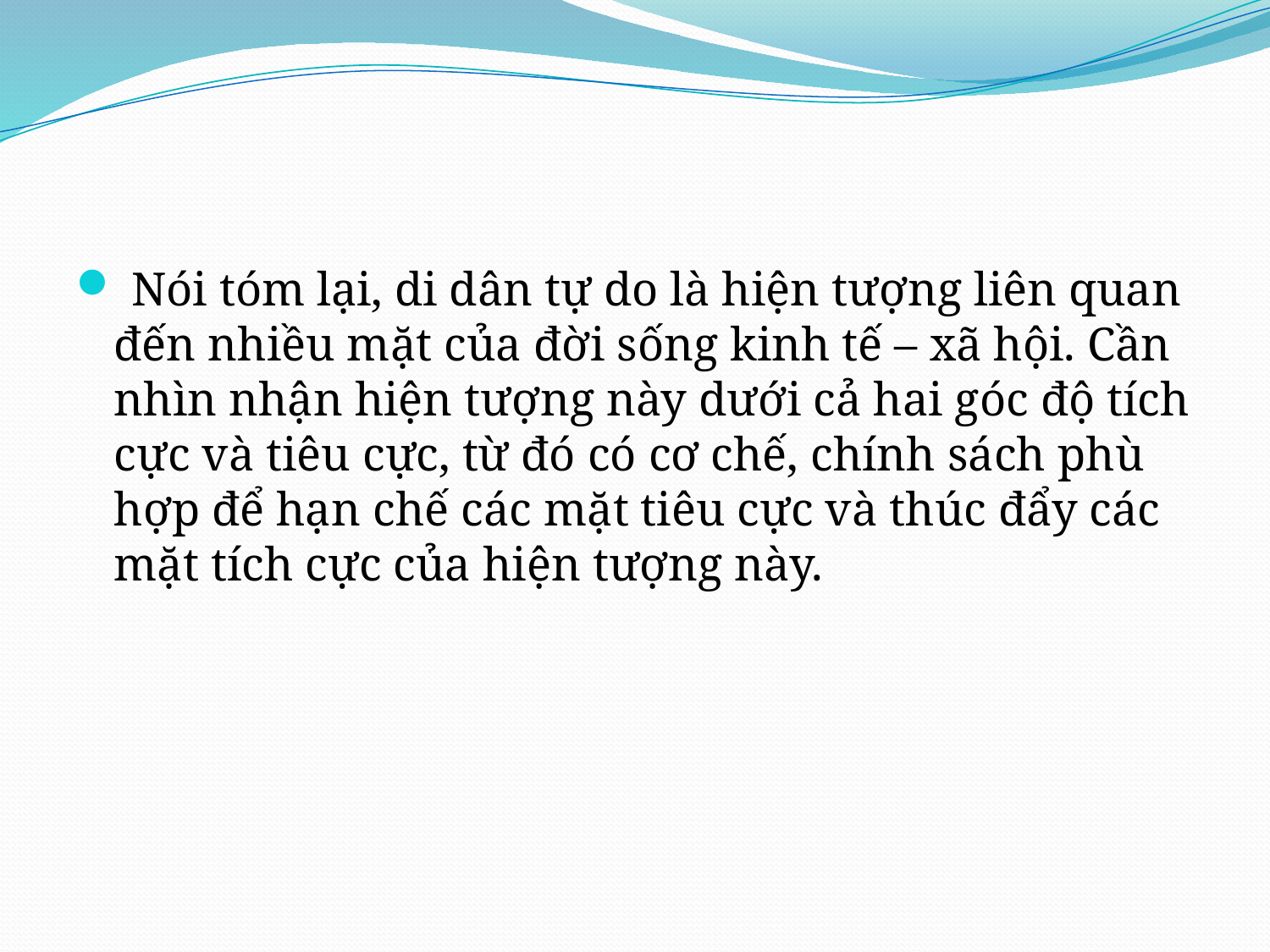

Nói tóm lại, di dân tự do là hiện tượng liên quan đến nhiều mặt của đời sống kinh tế – xã hội. Cần nhìn nhận hiện tượng này dưới cả hai góc độ tích cực và tiêu cực, từ đó có cơ chế, chính sách phù hợp để hạn chế các mặt tiêu cực và thúc đẩy các mặt tích cực của hiện tượng này.